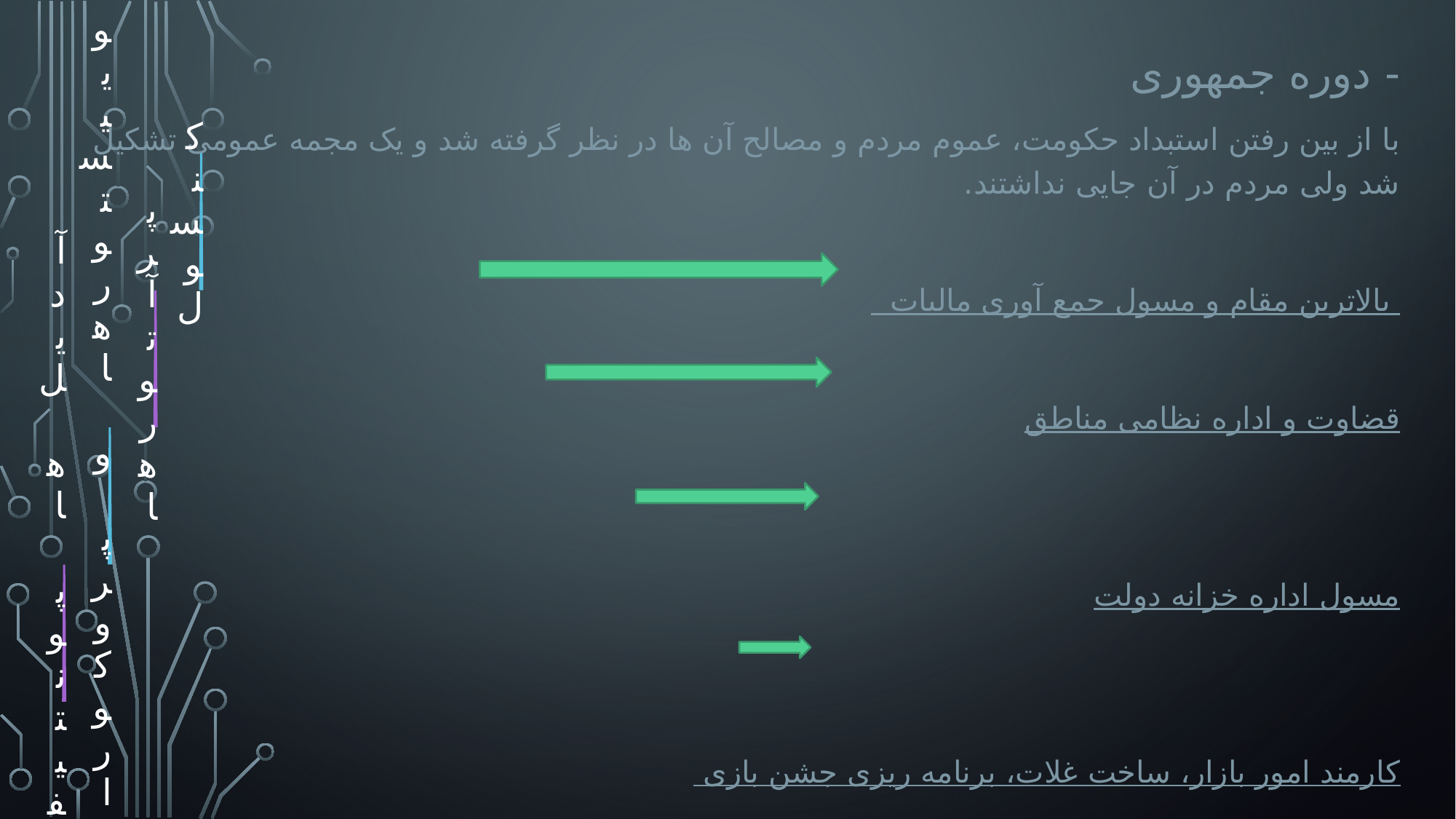

- دوره جمهوری
با از بین رفتن استبداد حکومت، عموم مردم و مصالح آن ها در نظر گرفته شد و یک مجمه عمومی تشکیل شد ولی مردم در آن جایی نداشتند.

 بالاترین مقام و مسول جمع آوری مالیات

قضاوت و اداره نظامی مناطق

مسول اداره خزانه دولت

کارمند امور بازار، ساخت غلات، برنامه ریزی جشن بازی